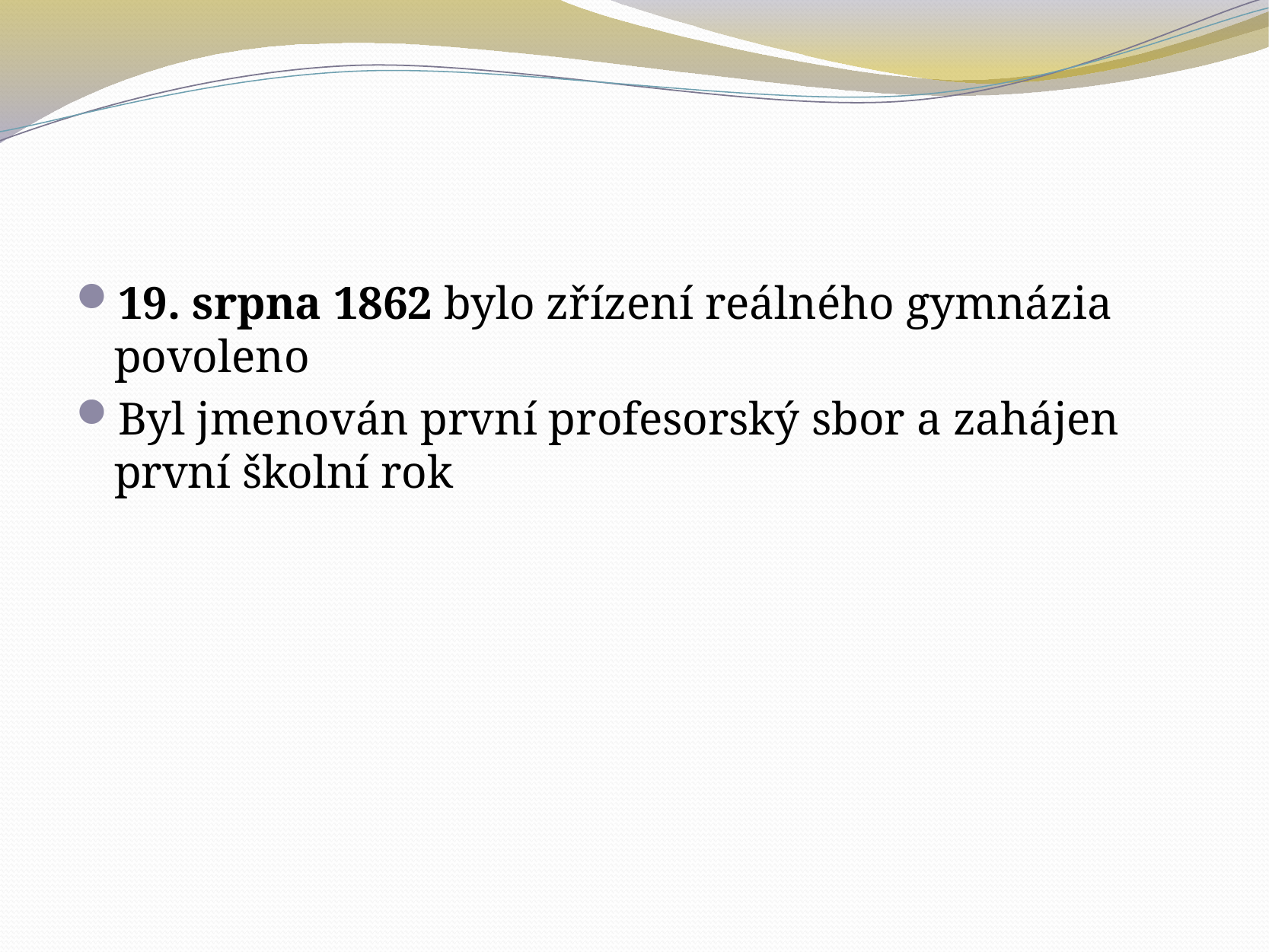

#
19. srpna 1862 bylo zřízení reálného gymnázia povoleno
Byl jmenován první profesorský sbor a zahájen první školní rok